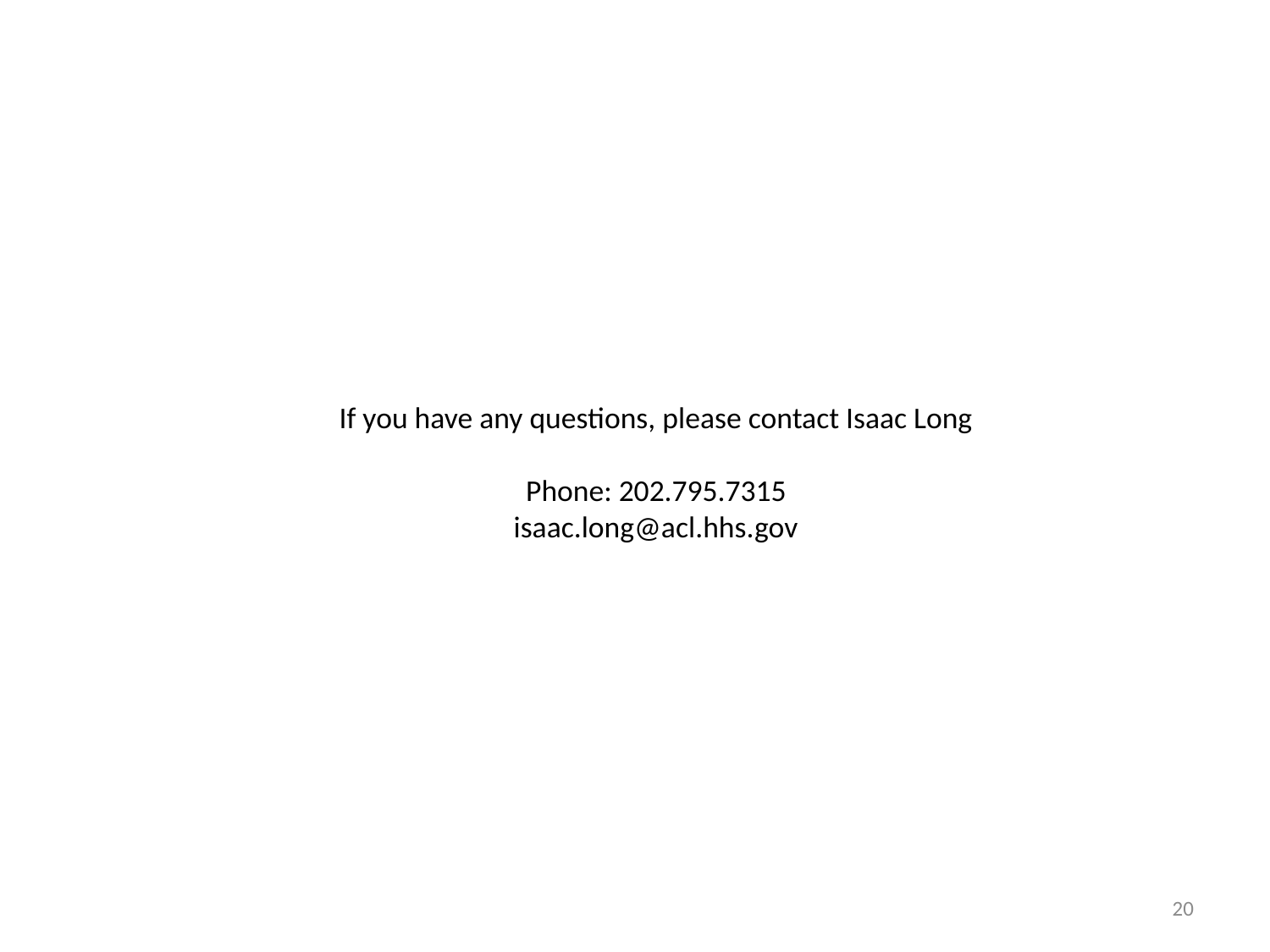

# If you have any questions, please contact Isaac Long Phone: 202.795.7315 isaac.long@acl.hhs.gov
20